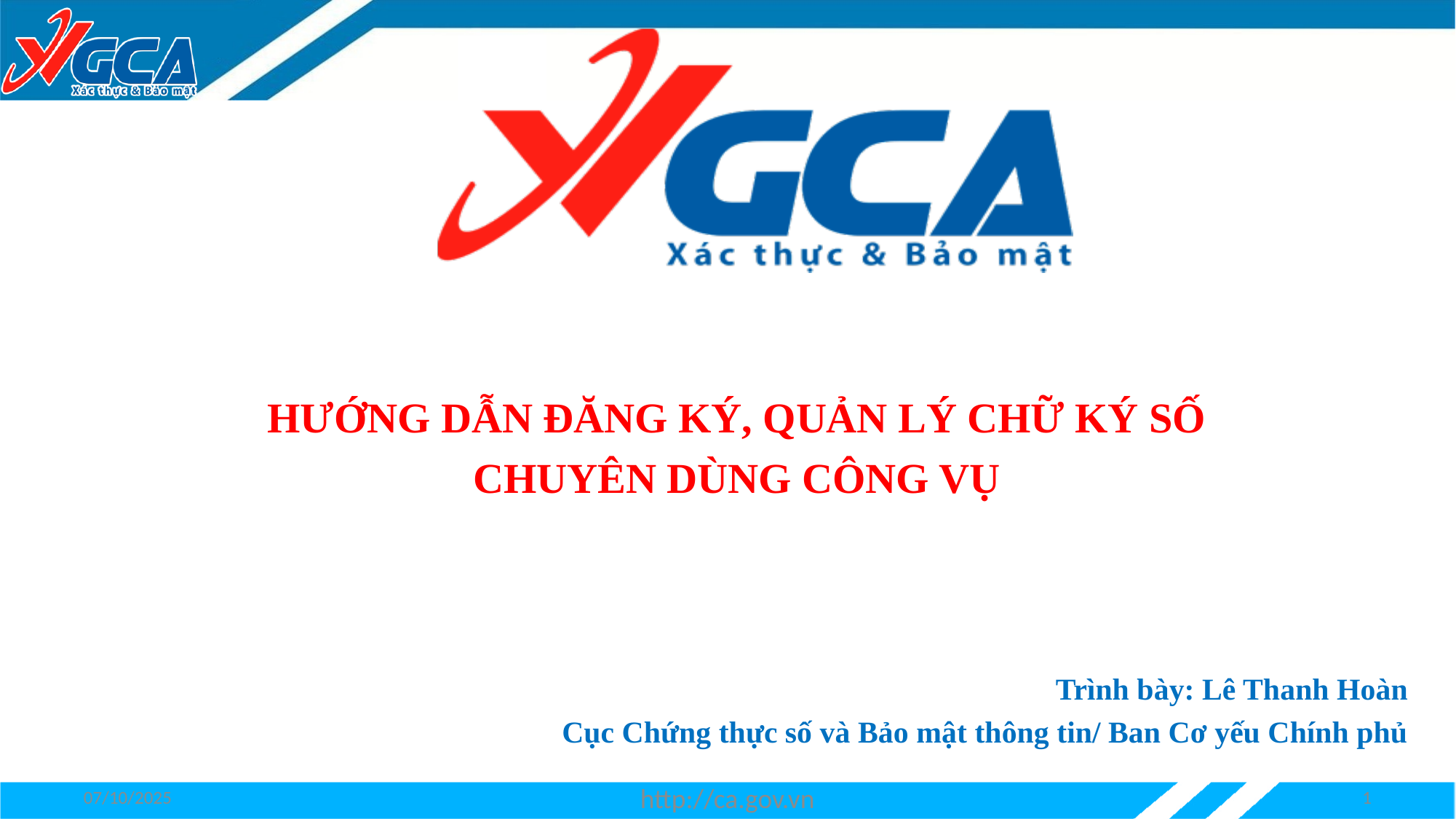

# HƯỚNG DẪN ĐĂNG KÝ, QUẢN LÝ CHỮ KÝ SỐ CHUYÊN DÙNG CÔNG VỤ
Trình bày: Lê Thanh Hoàn
Cục Chứng thực số và Bảo mật thông tin/ Ban Cơ yếu Chính phủ
07/10/2025
http://ca.gov.vn
1